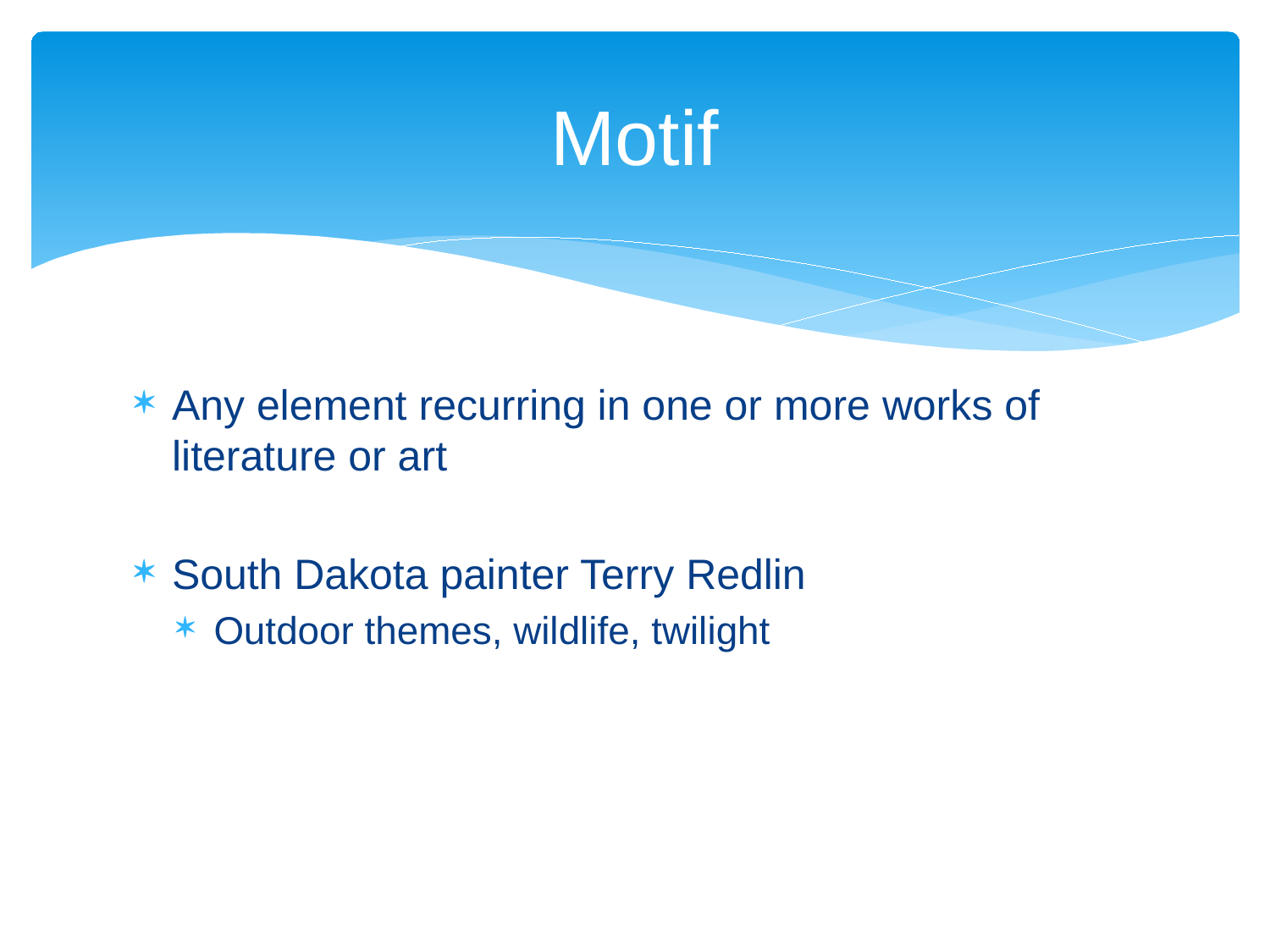

# Motif
Any element recurring in one or more works of literature or art

South Dakota painter Terry Redlin
Outdoor themes, wildlife, twilight